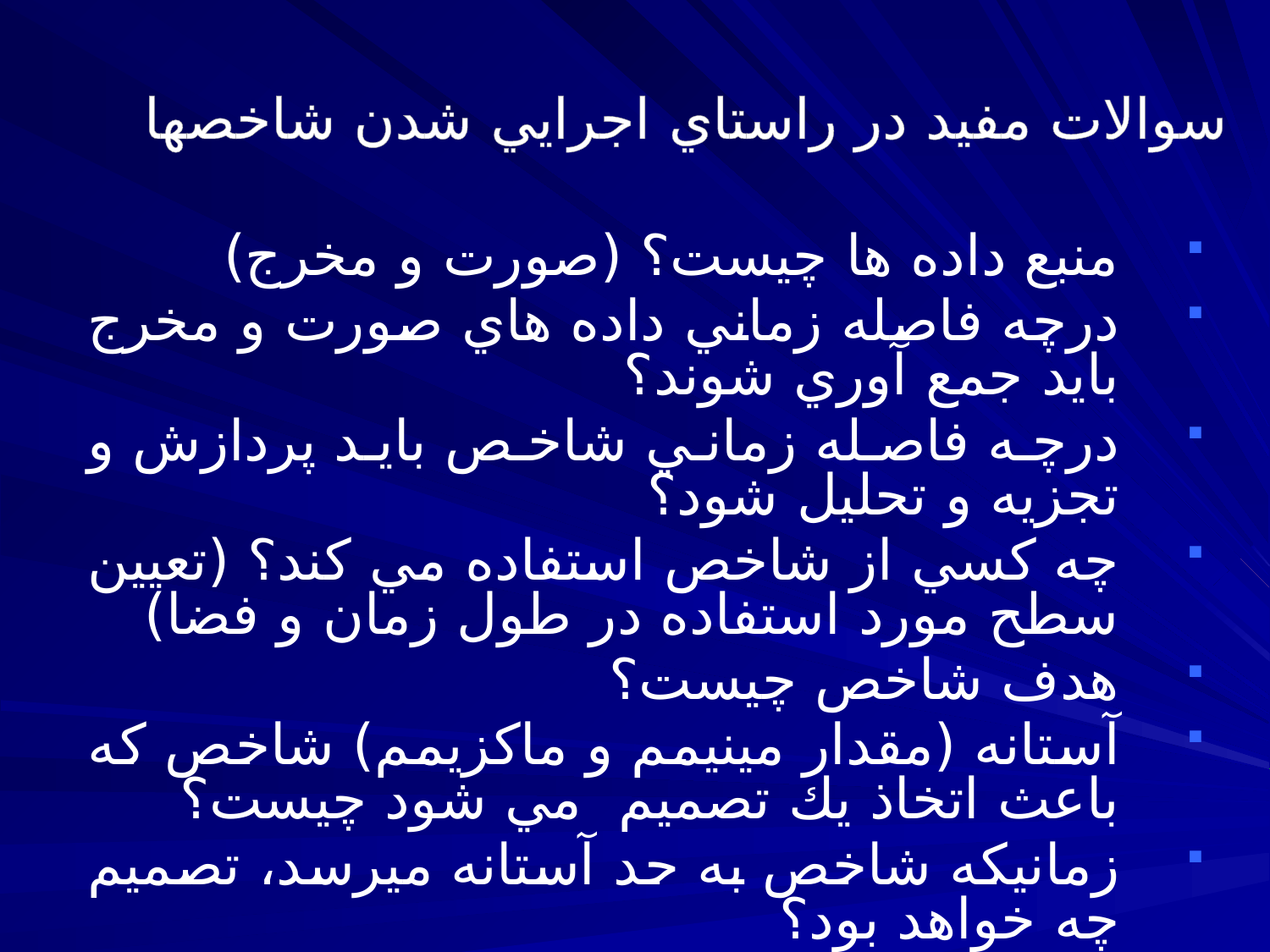

سوالات مفيد در راستاي اجرايي شدن شاخصها
منبع داده ها چيست؟ (صورت و مخرج)
درچه فاصله زماني داده هاي صورت و مخرج بايد جمع آوري شوند؟
درچه فاصله زماني شاخص بايد پردازش و تجزيه و تحليل شود؟
چه كسي از شاخص استفاده مي كند؟ (تعيين سطح مورد استفاده در طول زمان و فضا)
هدف شاخص چيست؟
آستانه (مقدار مينيمم و ماكزيمم) شاخص كه باعث اتخاذ يك تصميم  مي شود چيست؟
زمانيكه شاخص به حد آستانه مي‎رسد، تصميم چه خواهد بود؟